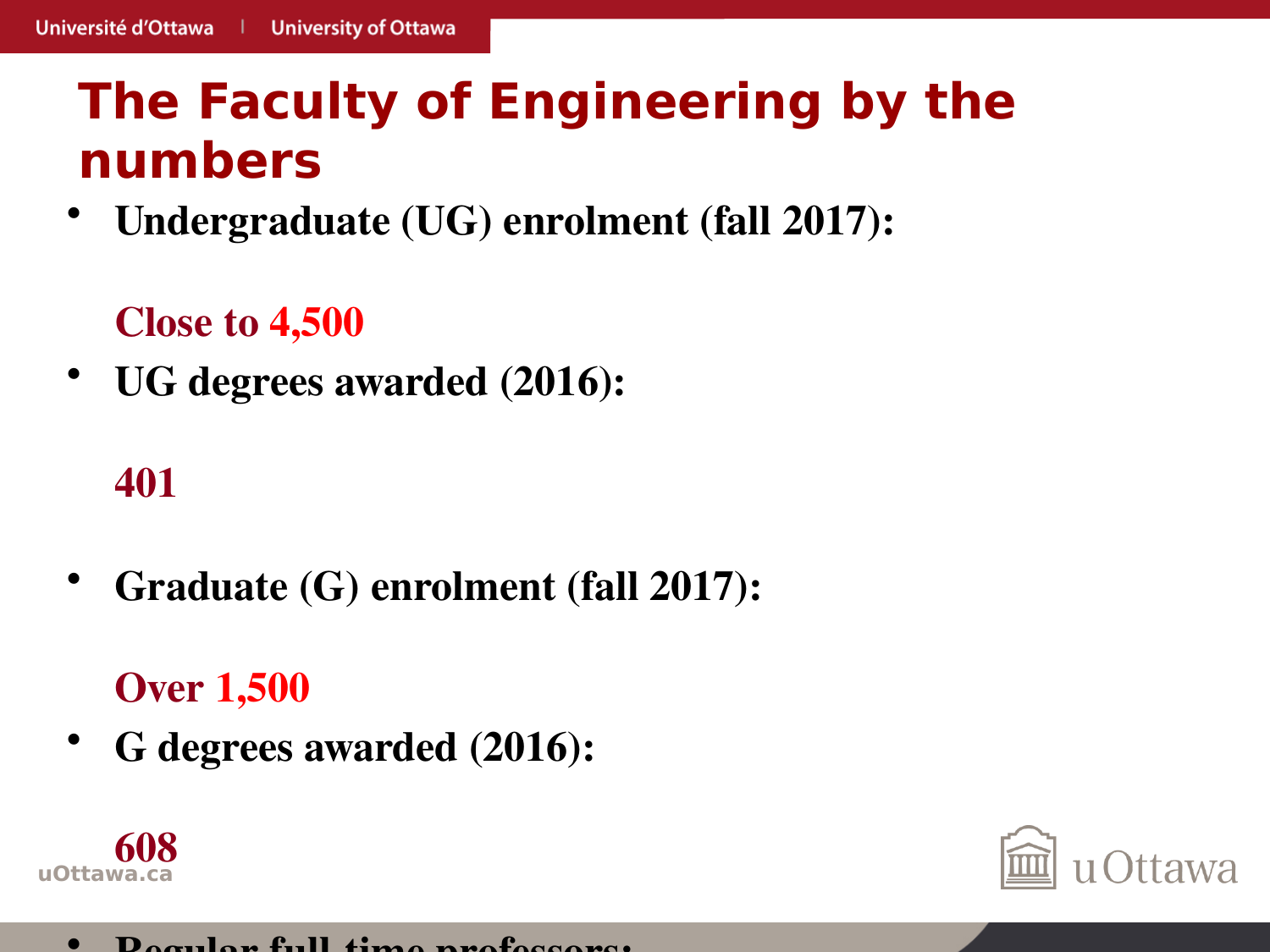

# The Faculty of Engineering by the numbers
Undergraduate (UG) enrolment (fall 2017): 	Close to 4,500
UG degrees awarded (2016): 	401

Graduate (G) enrolment (fall 2017):	Over 1,500
G degrees awarded (2016):	608

Regular full-time professors:	128
Regular support personnel:	90

Buildings and facilities (44% research labs):	21,540 m2